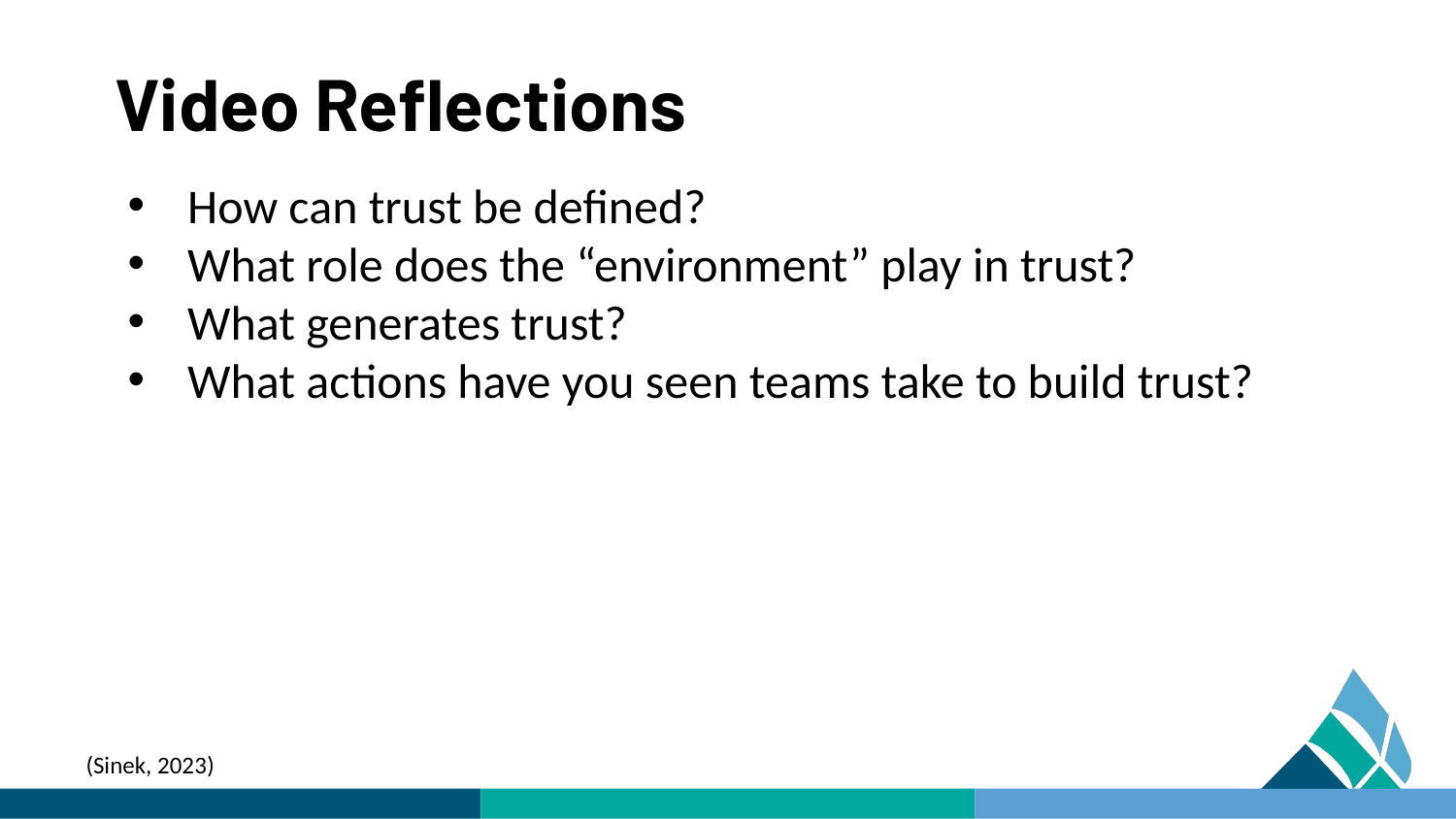

# Video Reflections
How can trust be defined?
What role does the “environment” play in trust?
What generates trust?
What actions have you seen teams take to build trust?

(Sinek, 2023)